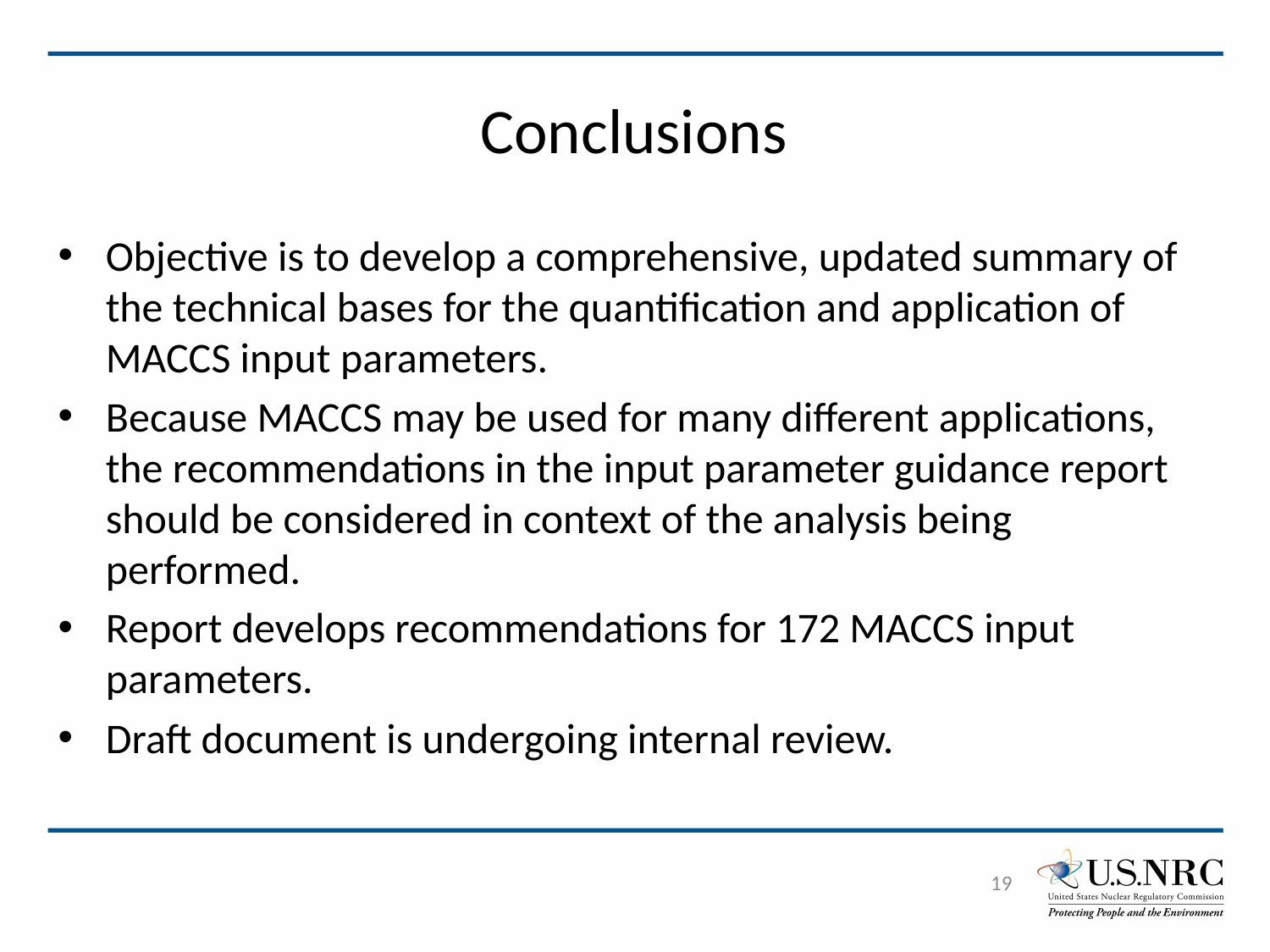

# Conclusions
Objective is to develop a comprehensive, updated summary of the technical bases for the quantification and application of MACCS input parameters.
Because MACCS may be used for many different applications, the recommendations in the input parameter guidance report should be considered in context of the analysis being performed.
Report develops recommendations for 172 MACCS input parameters.
Draft document is undergoing internal review.
19